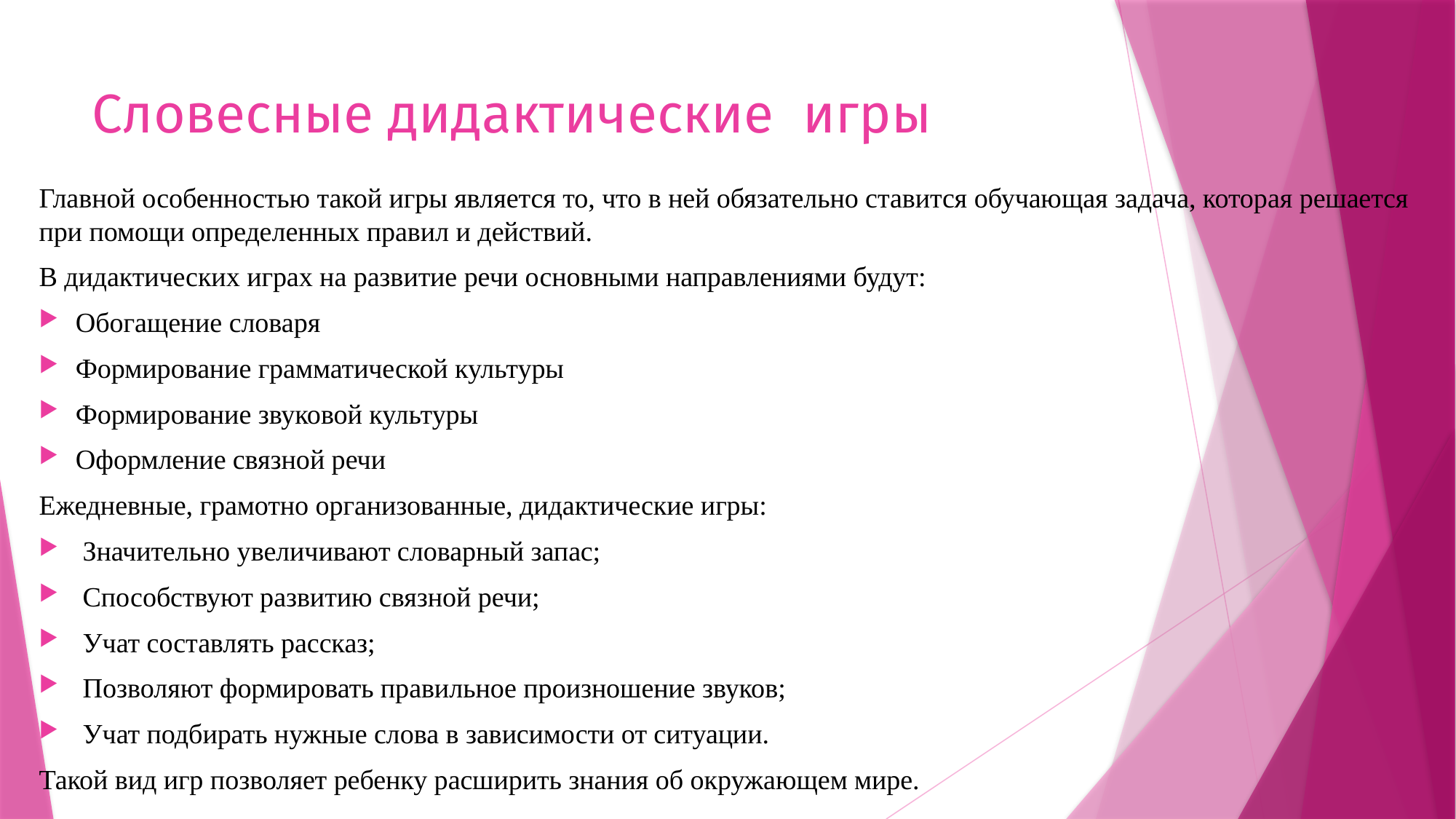

# Словесные дидактические  игры
Главной особенностью такой игры является то, что в ней обязательно ставится обучающая задача, которая решается при помощи определенных правил и действий.
В дидактических играх на развитие речи основными направлениями будут:
Обогащение словаря
Формирование грамматической культуры
Формирование звуковой культуры
Оформление связной речи
Ежедневные, грамотно организованные, дидактические игры:
 Значительно увеличивают словарный запас;
 Способствуют развитию связной речи;
 Учат составлять рассказ;
 Позволяют формировать правильное произношение звуков;
 Учат подбирать нужные слова в зависимости от ситуации.
Такой вид игр позволяет ребенку расширить знания об окружающем мире.